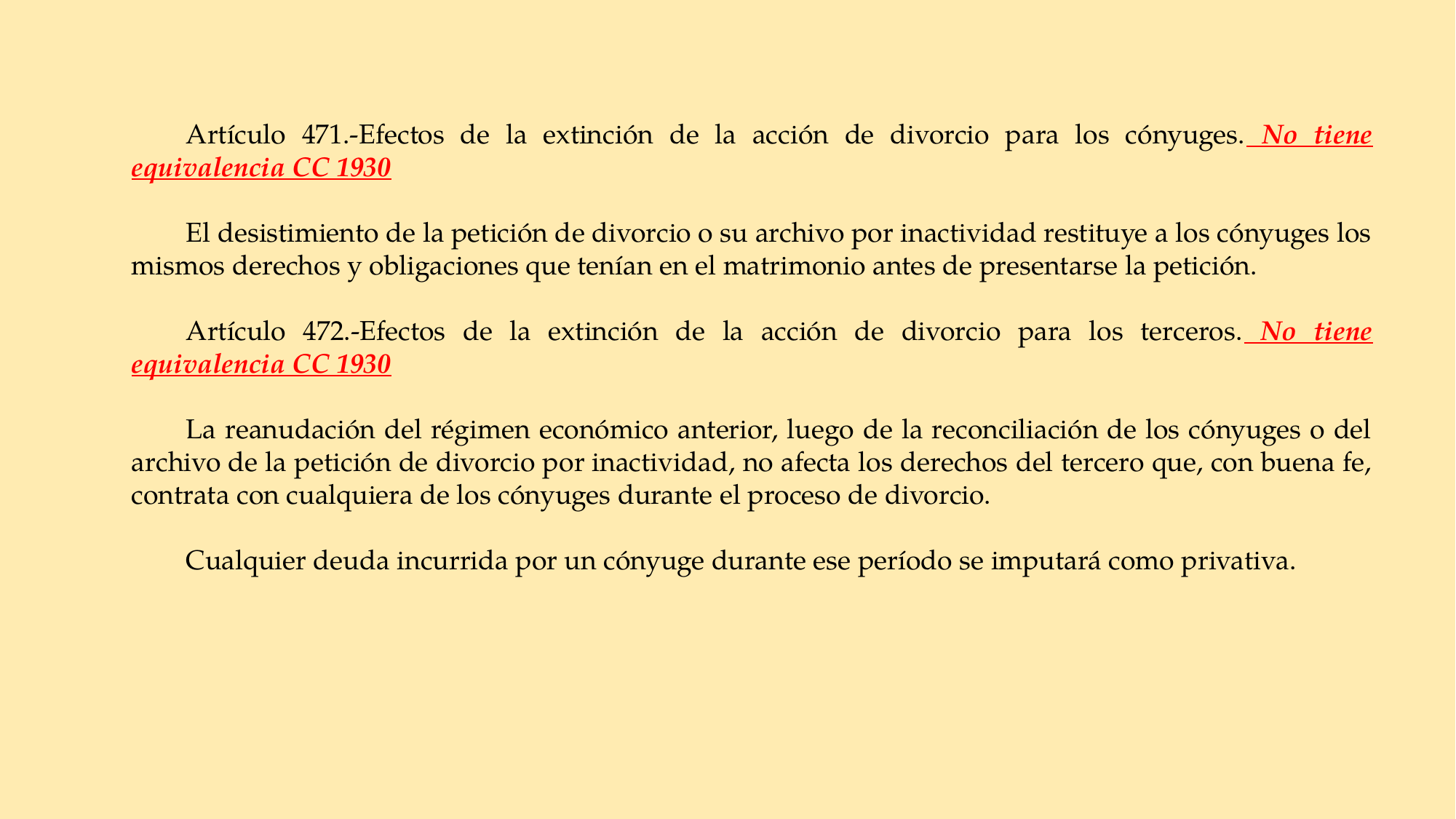

Artículo 471.-Efectos de la extinción de la acción de divorcio para los cónyuges. No tiene equivalencia CC 1930

El desistimiento de la petición de divorcio o su archivo por inactividad restituye a los cónyuges los mismos derechos y obligaciones que tenían en el matrimonio antes de presentarse la petición.

Artículo 472.-Efectos de la extinción de la acción de divorcio para los terceros. No tiene equivalencia CC 1930

La reanudación del régimen económico anterior, luego de la reconciliación de los cónyuges o del archivo de la petición de divorcio por inactividad, no afecta los derechos del tercero que, con buena fe, contrata con cualquiera de los cónyuges durante el proceso de divorcio.

Cualquier deuda incurrida por un cónyuge durante ese período se imputará como privativa.